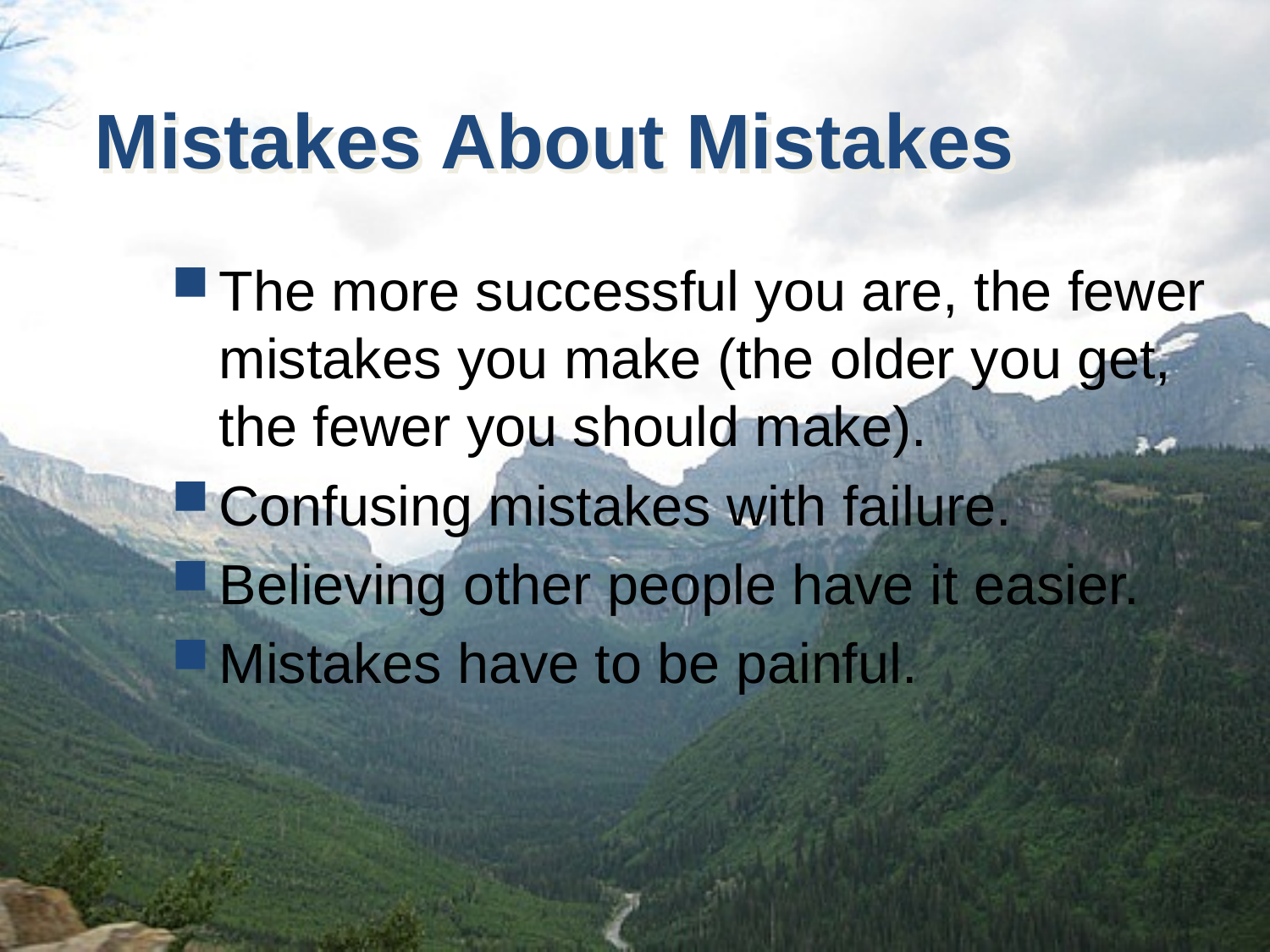

Mistakes About Mistakes
The more successful you are, the fewer mistakes you make (the older you get, the fewer you should make).
Confusing mistakes with failure.
Believing other people have it easier.
Mistakes have to be painful.